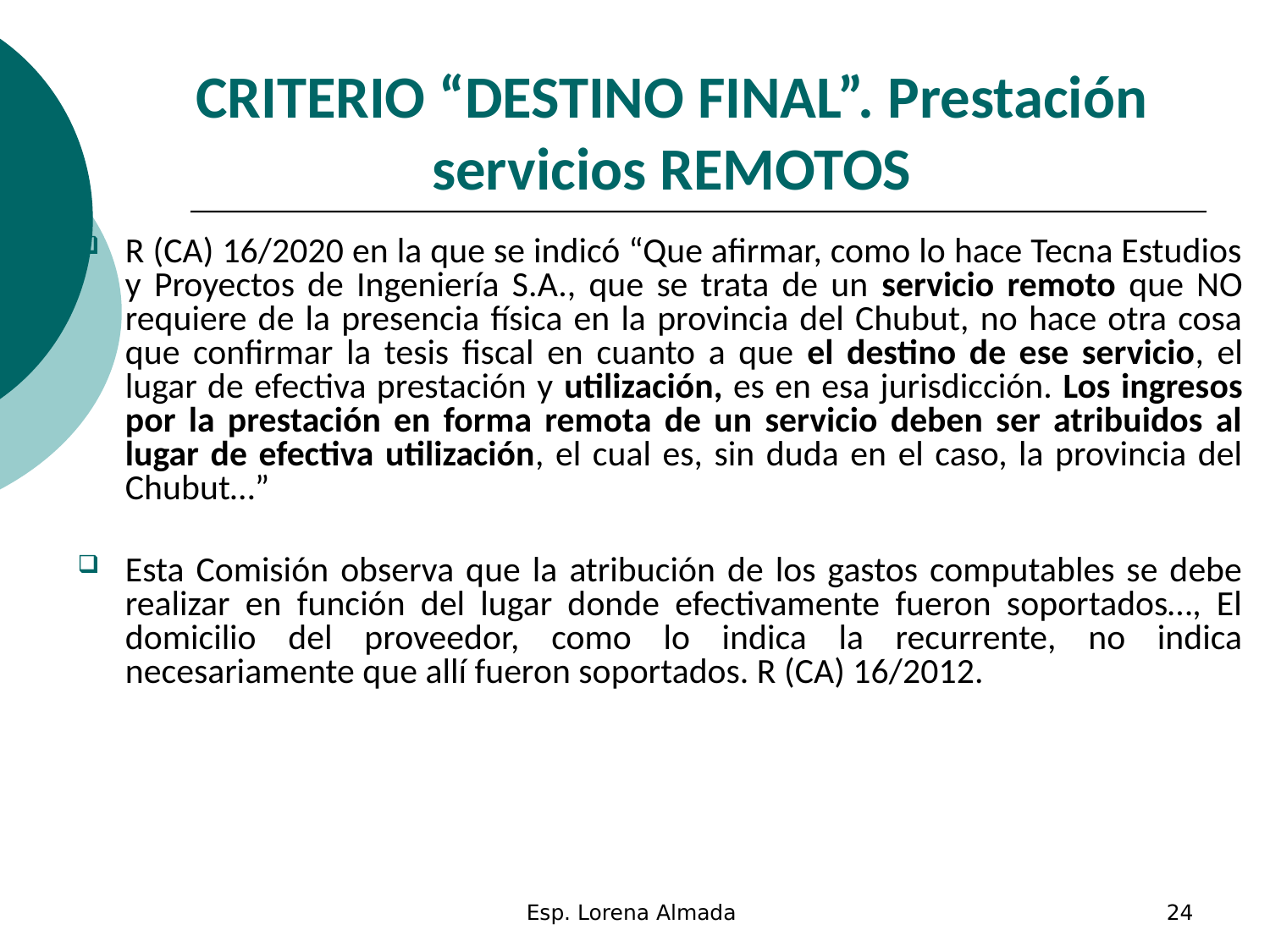

# CRITERIO “DESTINO FINAL”. Prestación servicios REMOTOS

R (CA) 16/2020 en la que se indicó “Que afirmar, como lo hace Tecna Estudios y Proyectos de Ingeniería S.A., que se trata de un servicio remoto que NO requiere de la presencia física en la provincia del Chubut, no hace otra cosa que confirmar la tesis fiscal en cuanto a que el destino de ese servicio, el lugar de efectiva prestación y utilización, es en esa jurisdicción. Los ingresos por la prestación en forma remota de un servicio deben ser atribuidos al lugar de efectiva utilización, el cual es, sin duda en el caso, la provincia del Chubut…”

Esta Comisión observa que la atribución de los gastos computables se debe realizar en función del lugar donde efectivamente fueron soportados…, El domicilio del proveedor, como lo indica la recurrente, no indica necesariamente que allí fueron soportados. R (CA) 16/2012.

Esp. Lorena Almada
24